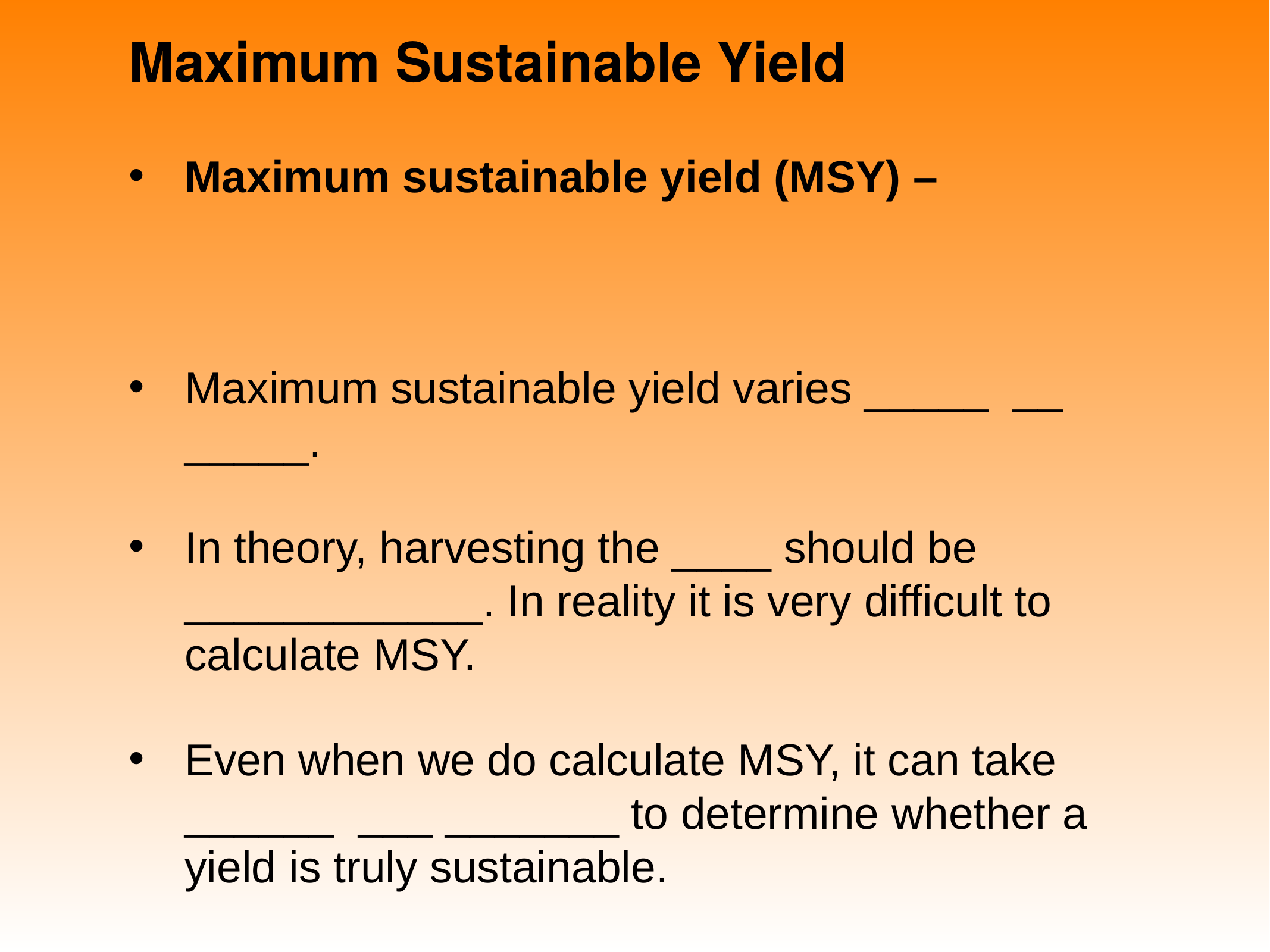

# Maximum Sustainable Yield
Maximum sustainable yield (MSY) –

Maximum sustainable yield varies _____  __ _____.
In theory, harvesting the ____ should be ____________. In reality it is very difficult to calculate MSY.
Even when we do calculate MSY, it can take ______  ___ _______ to determine whether a yield is truly sustainable.